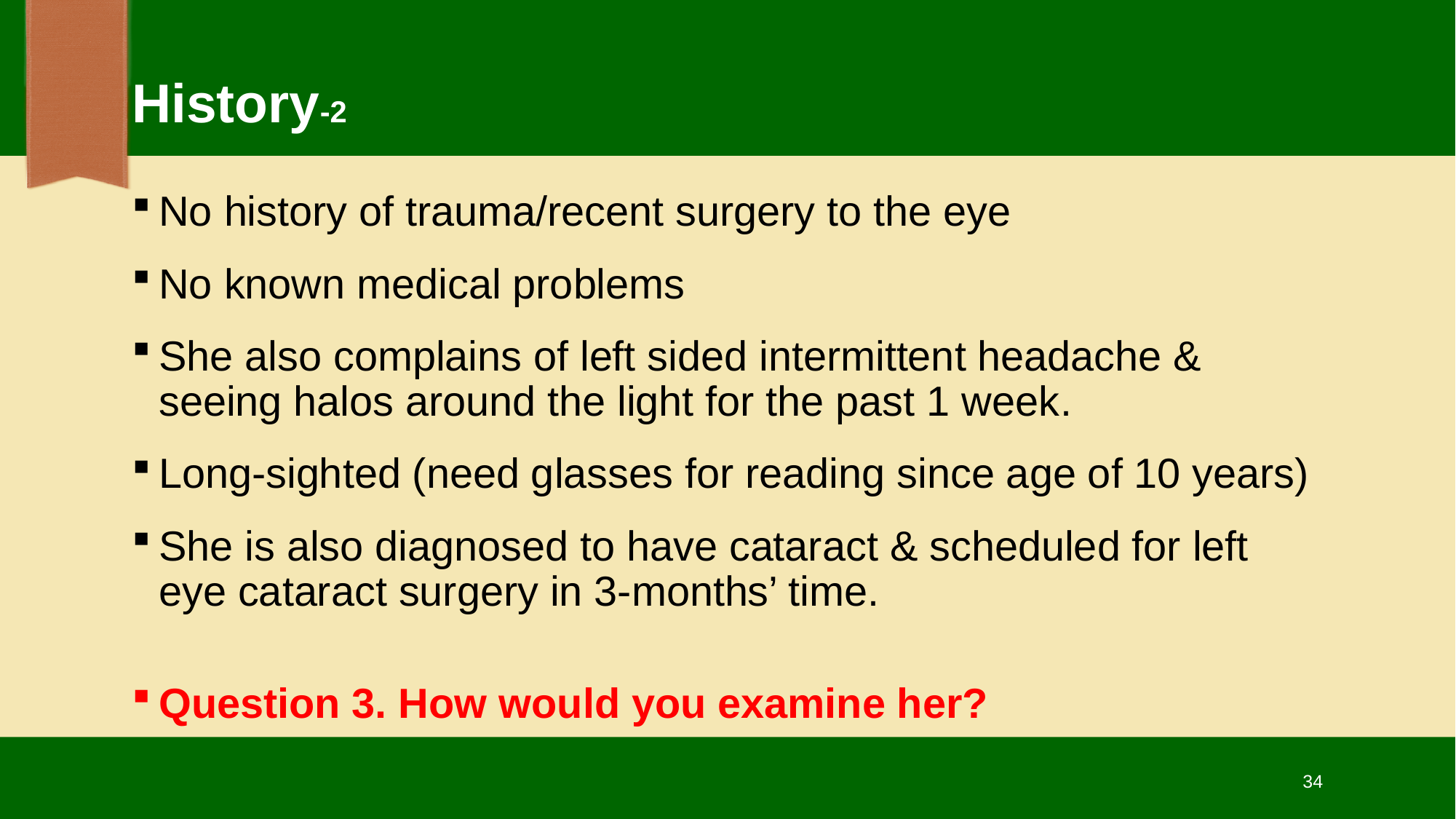

# History-2
No history of trauma/recent surgery to the eye
No known medical problems
She also complains of left sided intermittent headache & seeing halos around the light for the past 1 week.
Long-sighted (need glasses for reading since age of 10 years)
She is also diagnosed to have cataract & scheduled for left eye cataract surgery in 3-months’ time.

Question 3. How would you examine her?

34